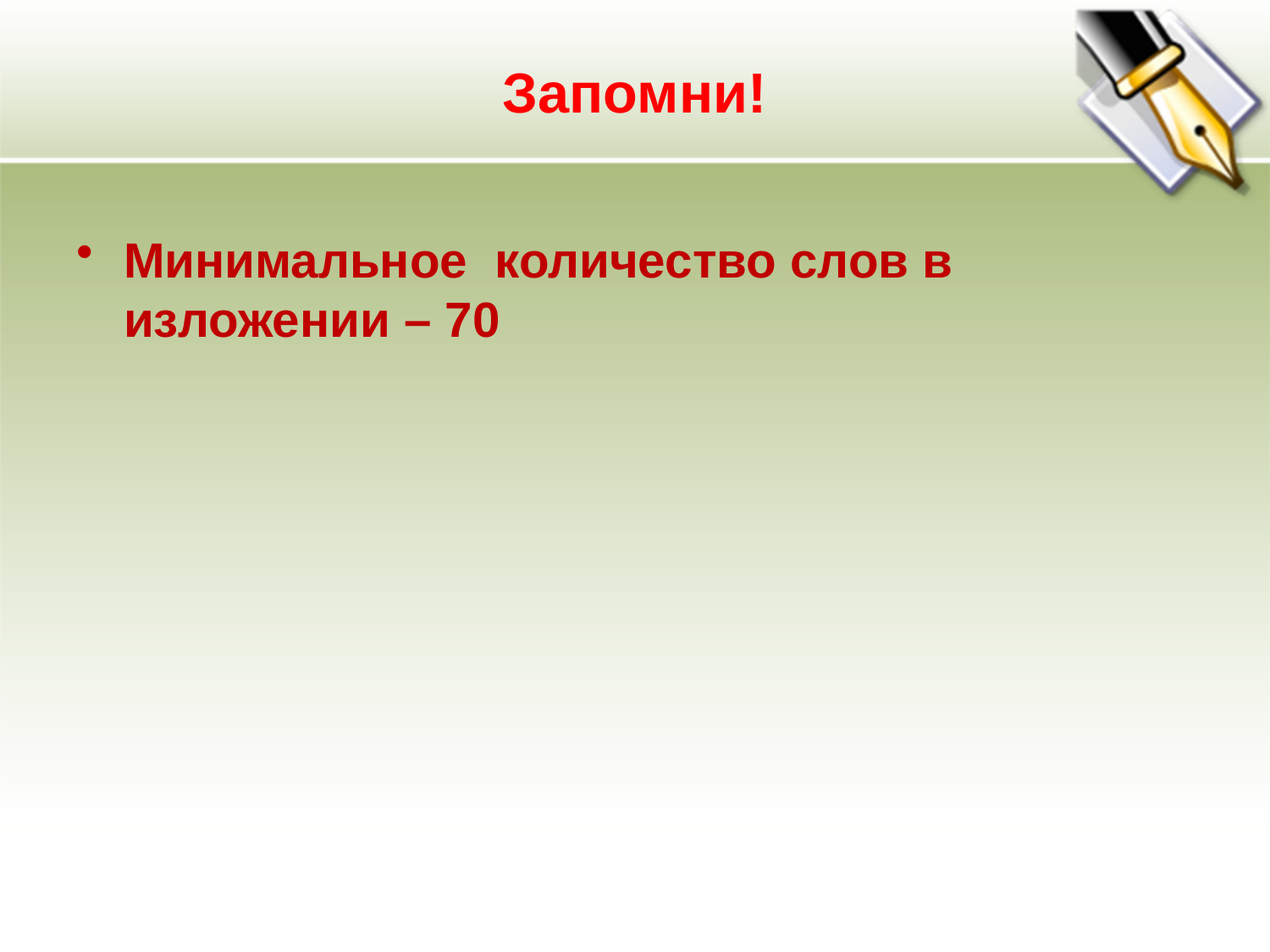

# Запомни!
Минимальное  количество слов в изложении – 70